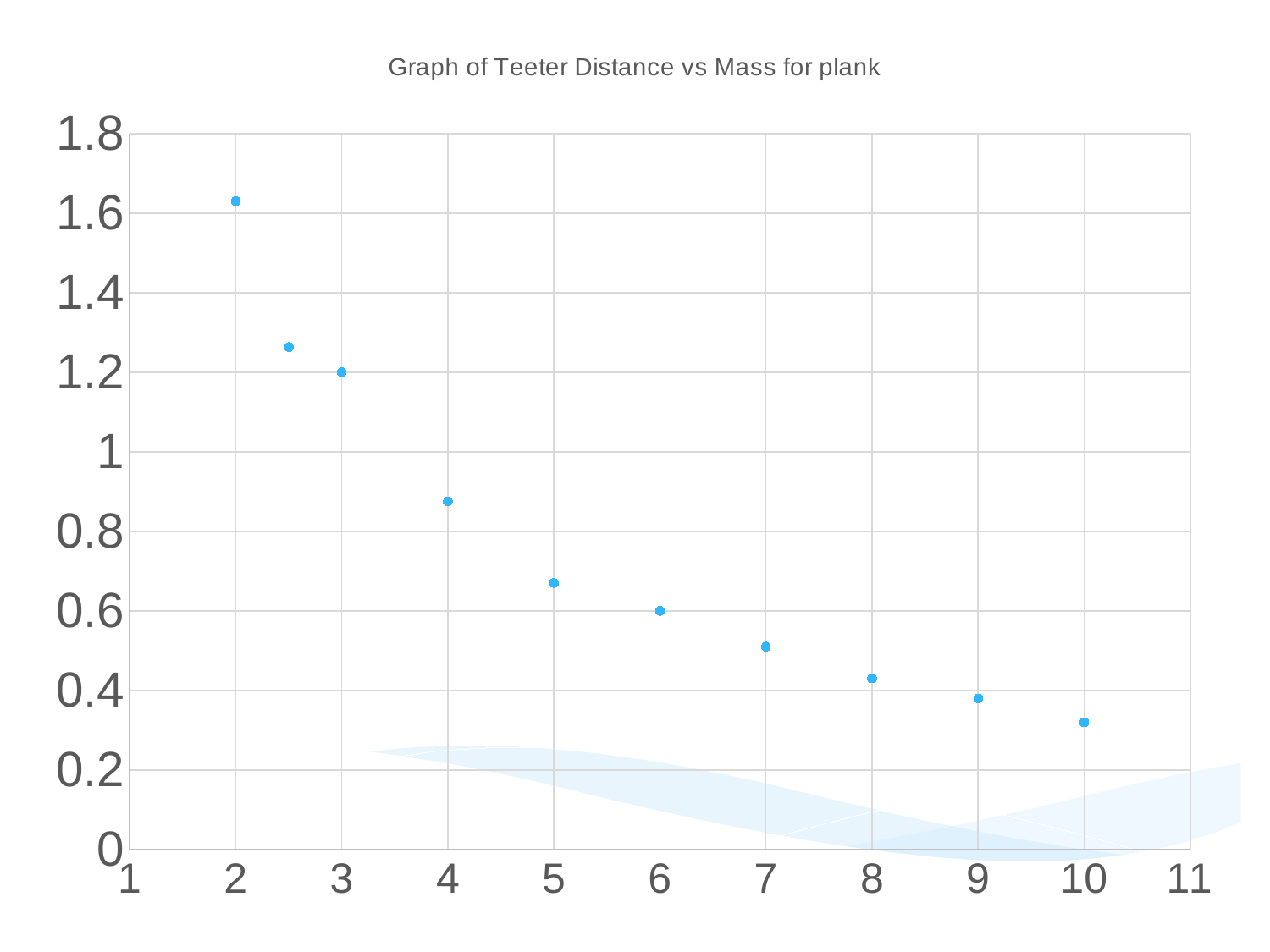

### Chart: Graph of Teeter Distance vs Mass for plank

| Category | Teeter Distance (m) |
|---|---|